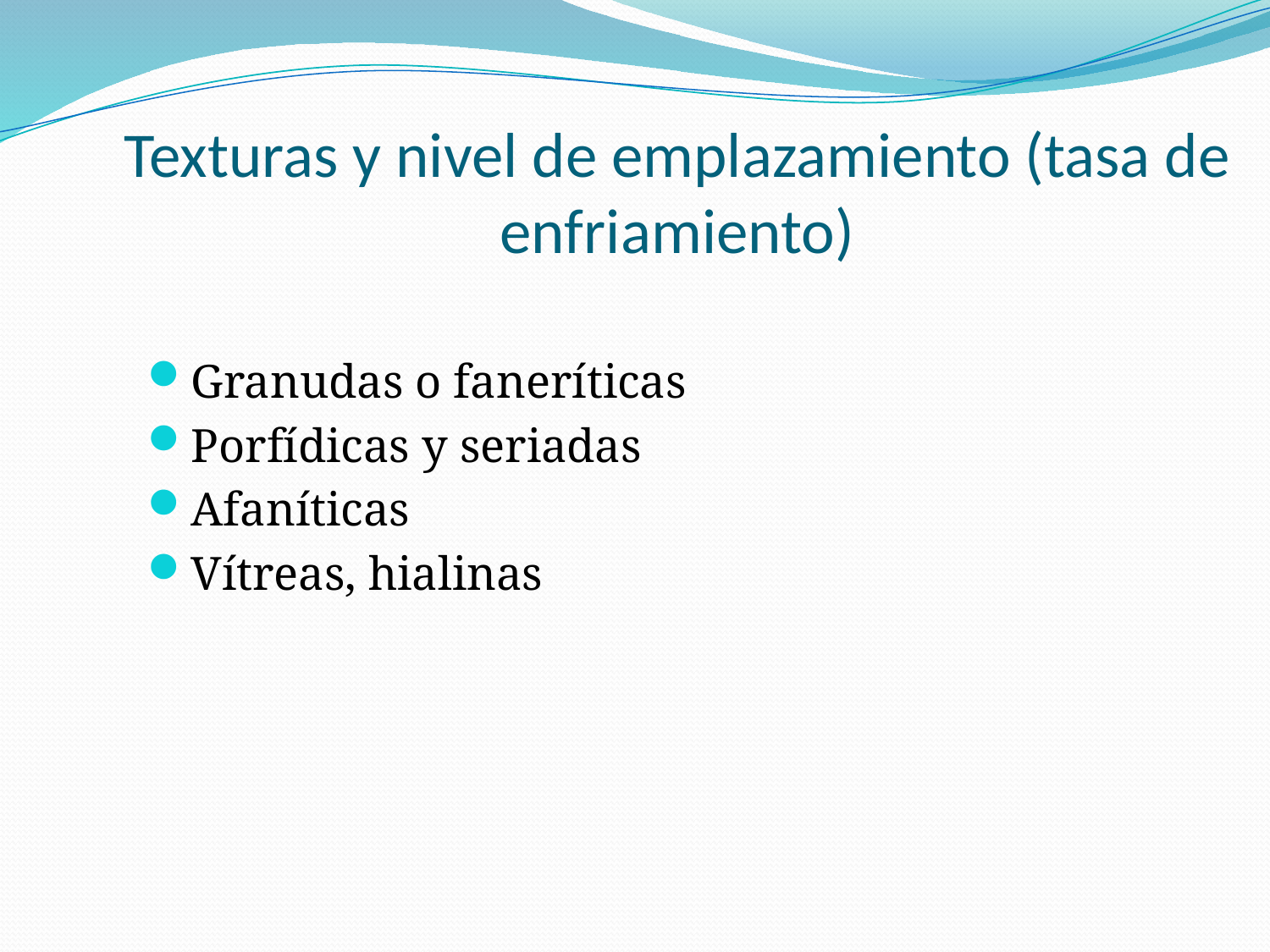

# Texturas y nivel de emplazamiento (tasa de enfriamiento)
Granudas o faneríticas
Porfídicas y seriadas
Afaníticas
Vítreas, hialinas